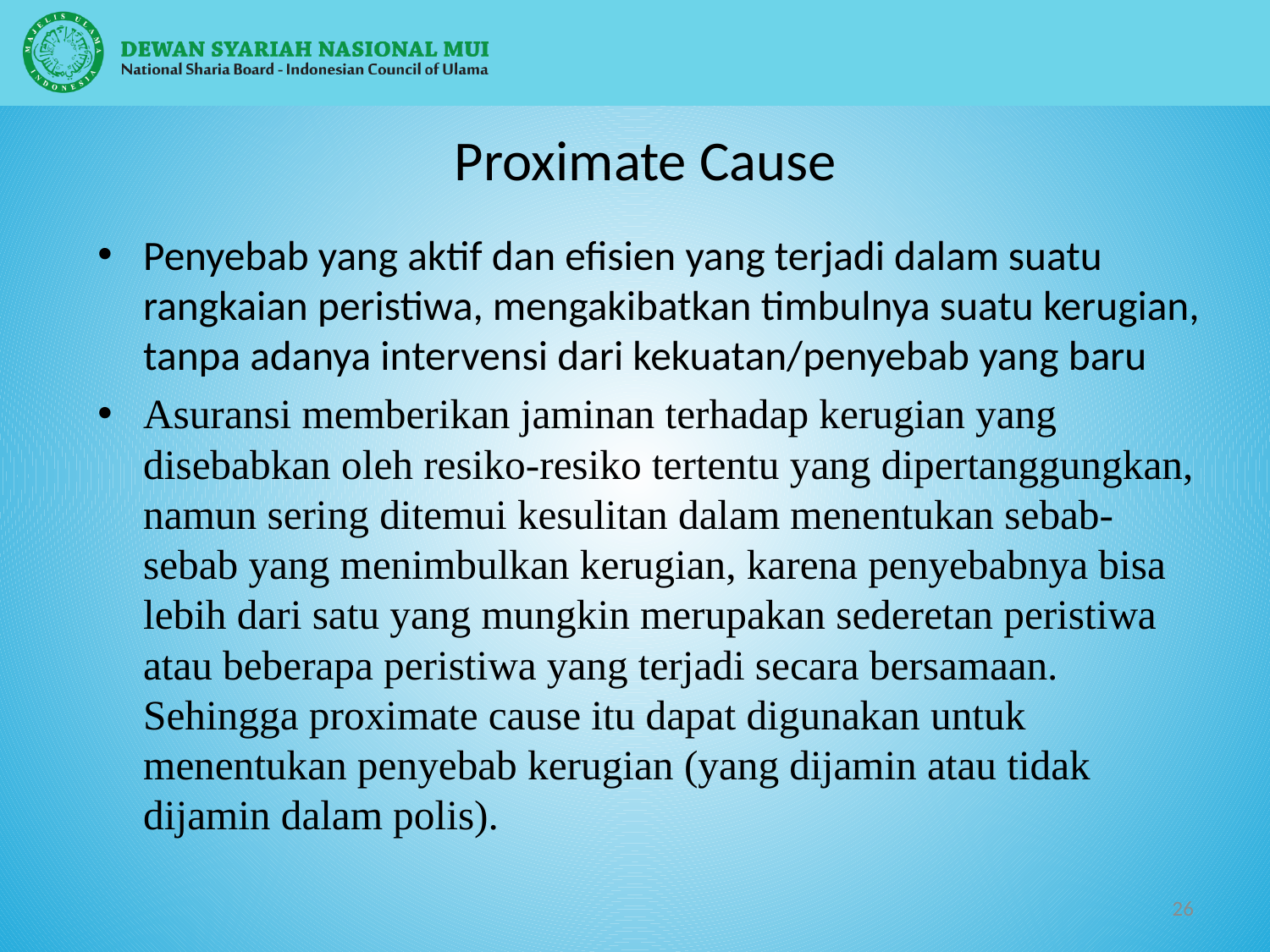

# Proximate Cause
Penyebab yang aktif dan efisien yang terjadi dalam suatu rangkaian peristiwa, mengakibatkan timbulnya suatu kerugian, tanpa adanya intervensi dari kekuatan/penyebab yang baru
Asuransi memberikan jaminan terhadap kerugian yang disebabkan oleh resiko-resiko tertentu yang dipertanggungkan, namun sering ditemui kesulitan dalam menentukan sebab-sebab yang menimbulkan kerugian, karena penyebabnya bisa lebih dari satu yang mungkin merupakan sederetan peristiwa atau beberapa peristiwa yang terjadi secara bersamaan.
Sehingga proximate cause itu dapat digunakan untuk menentukan penyebab kerugian (yang dijamin atau tidak dijamin dalam polis).

26